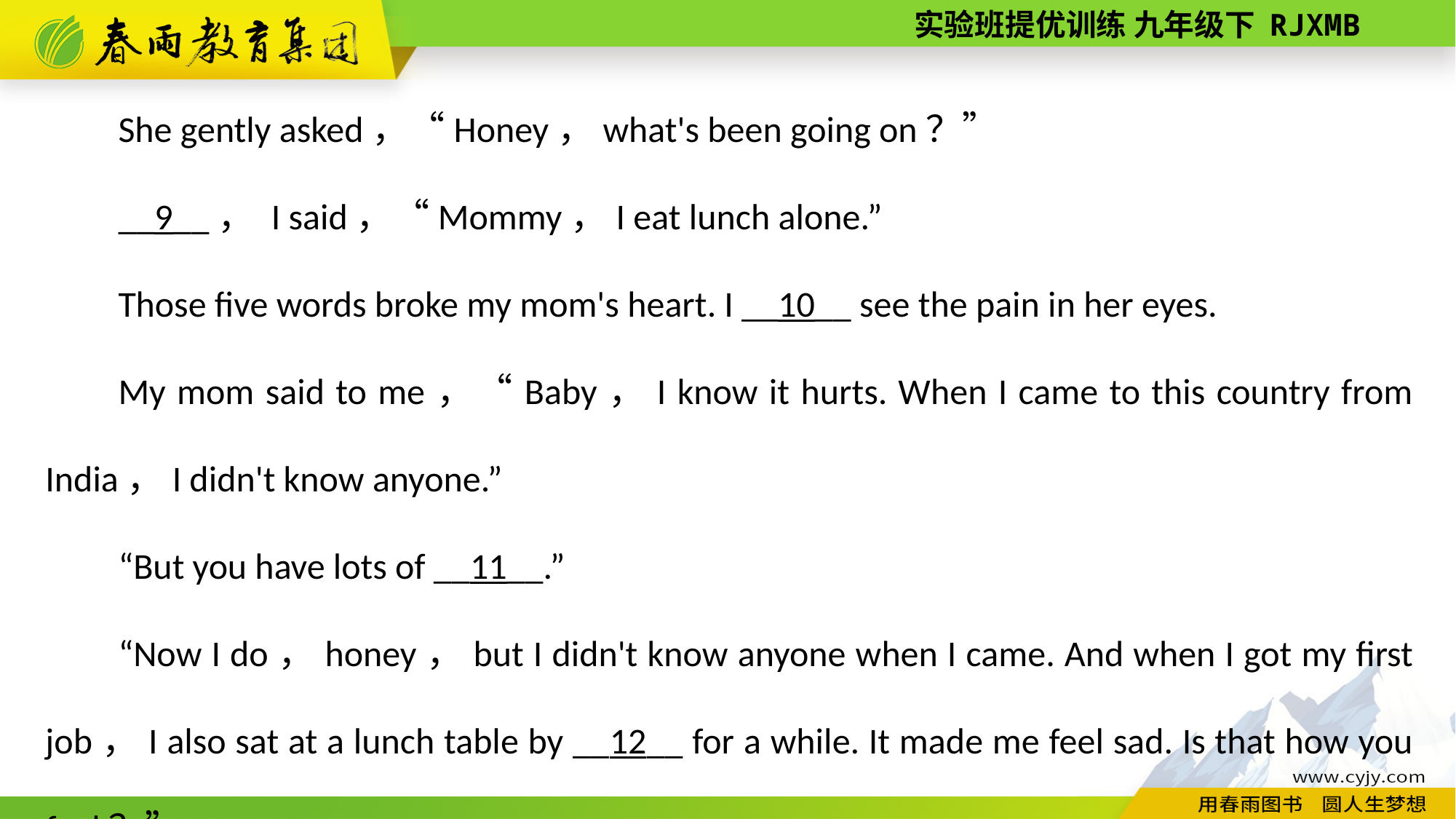

She gently asked，“Honey，what's been going on？”
__9__， I said，“Mommy，I eat lunch alone.”
Those five words broke my mom's heart. I __10__ see the pain in her eyes.
My mom said to me，“Baby，I know it hurts. When I came to this country from India，I didn't know anyone.”
“But you have lots of __11__.”
“Now I do，honey，but I didn't know anyone when I came. And when I got my first job，I also sat at a lunch table by __12__ for a while. It made me feel sad. Is that how you feel？”